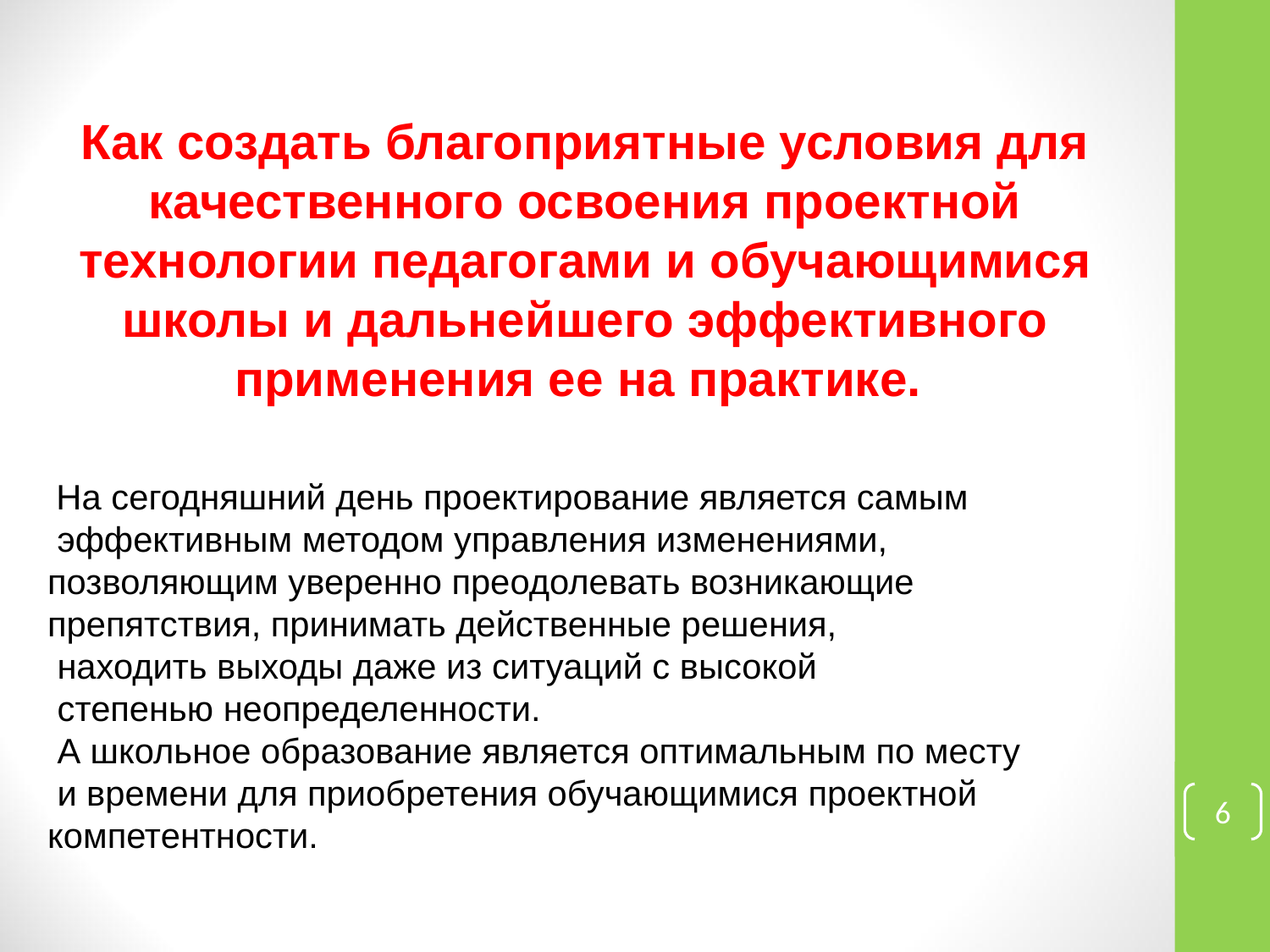

Как создать благоприятные условия для качественного освоения проектной технологии педагогами и обучающимися школы и дальнейшего эффективного применения ее на практике.
 На сегодняшний день проектирование является самым
 эффективным методом управления изменениями,
позволяющим уверенно преодолевать возникающие
препятствия, принимать действенные решения,
 находить выходы даже из ситуаций с высокой
 степенью неопределенности.
 А школьное образование является оптимальным по месту
 и времени для приобретения обучающимися проектной компетентности.
6